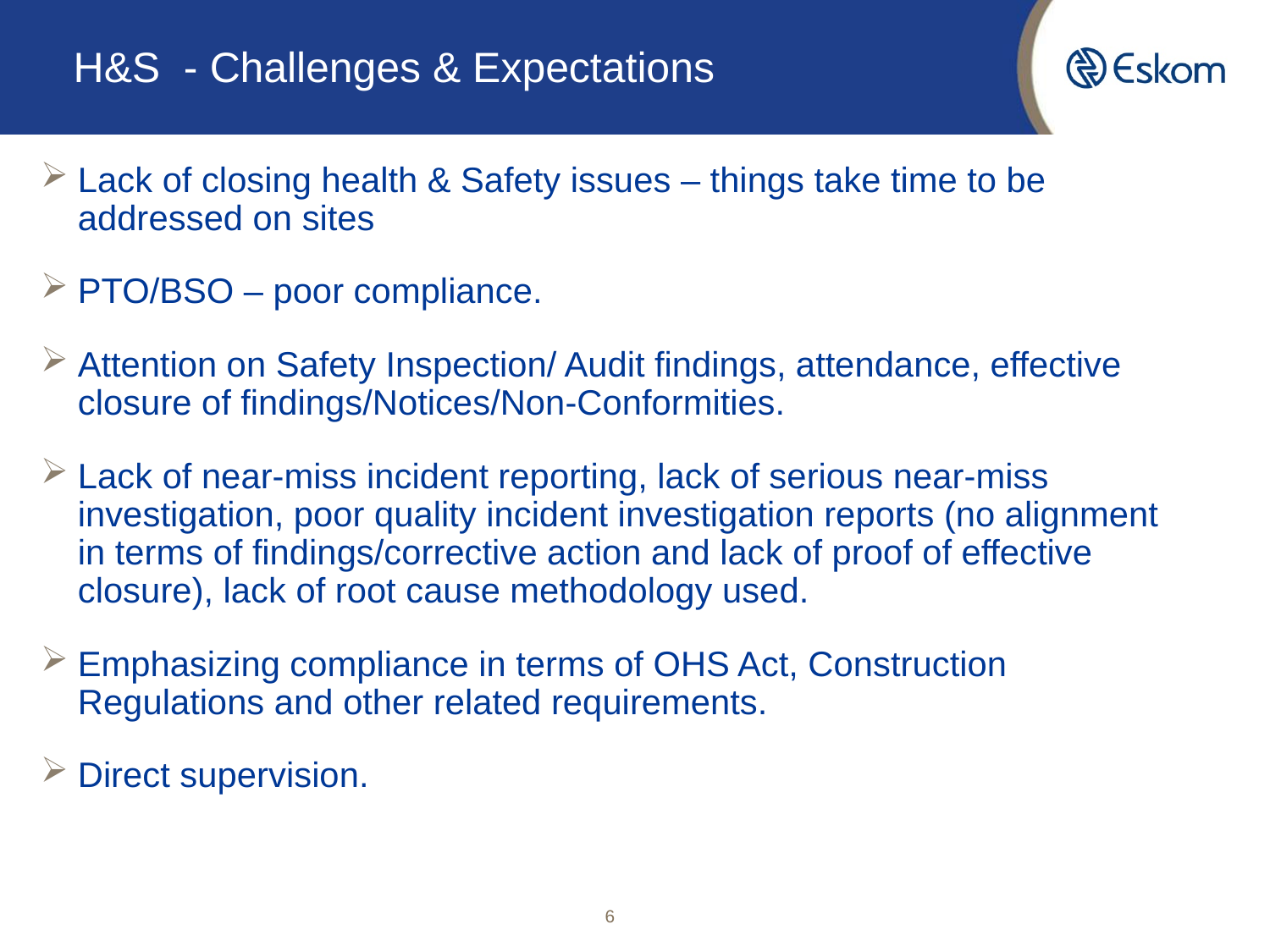

# H&S  - Challenges & Expectations
Lack of closing health & Safety issues – things take time to be addressed on sites
PTO/BSO – poor compliance.
Attention on Safety Inspection/ Audit findings, attendance, effective closure of findings/Notices/Non-Conformities.
Lack of near-miss incident reporting, lack of serious near-miss investigation, poor quality incident investigation reports (no alignment in terms of findings/corrective action and lack of proof of effective closure), lack of root cause methodology used.
Emphasizing compliance in terms of OHS Act, Construction Regulations and other related requirements.
Direct supervision.

6